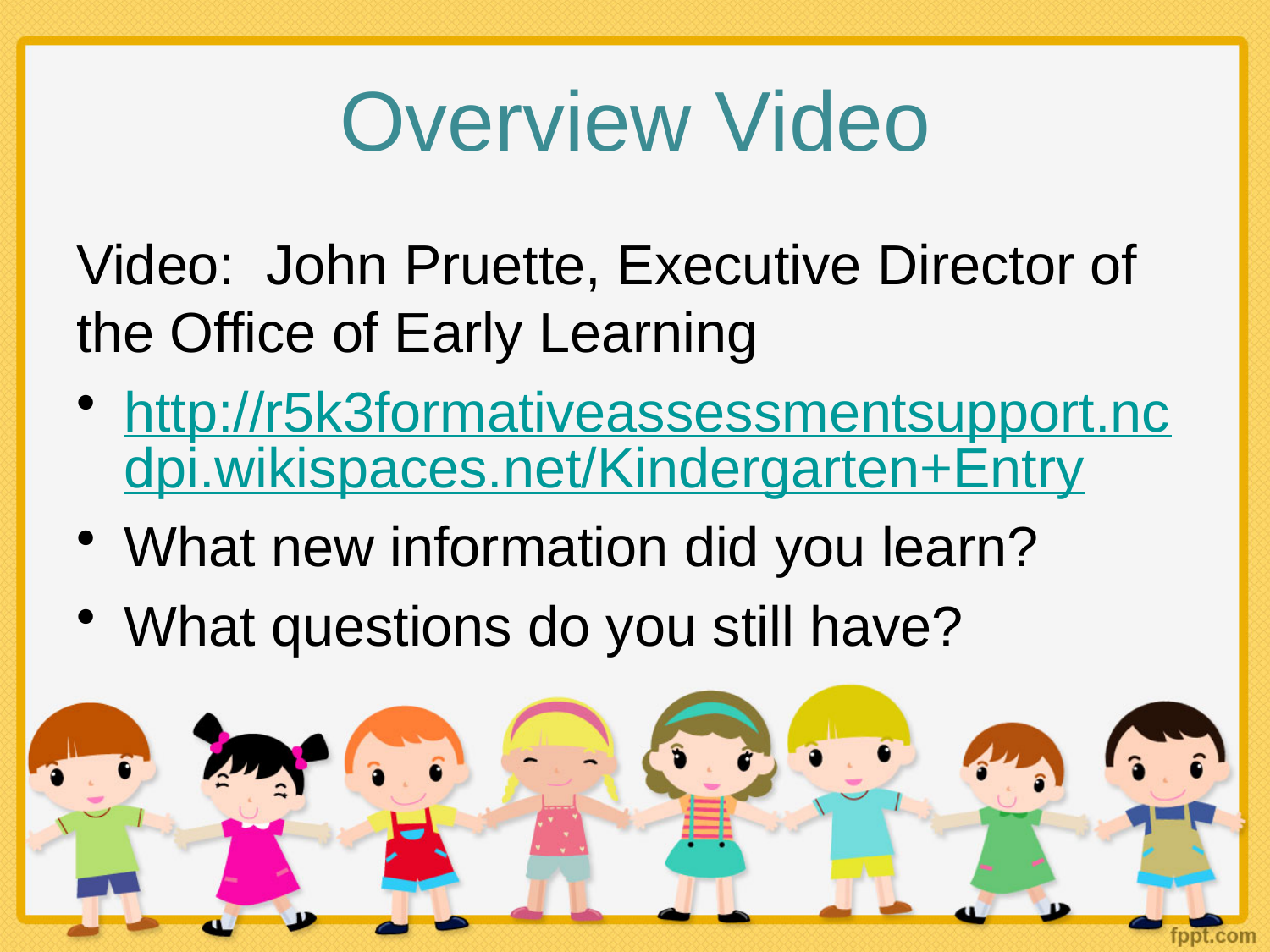

# Overview Video
Video:  John Pruette, Executive Director of the Office of Early Learning
http://r5k3formativeassessmentsupport.ncdpi.wikispaces.net/Kindergarten+Entry
What new information did you learn?
What questions do you still have?